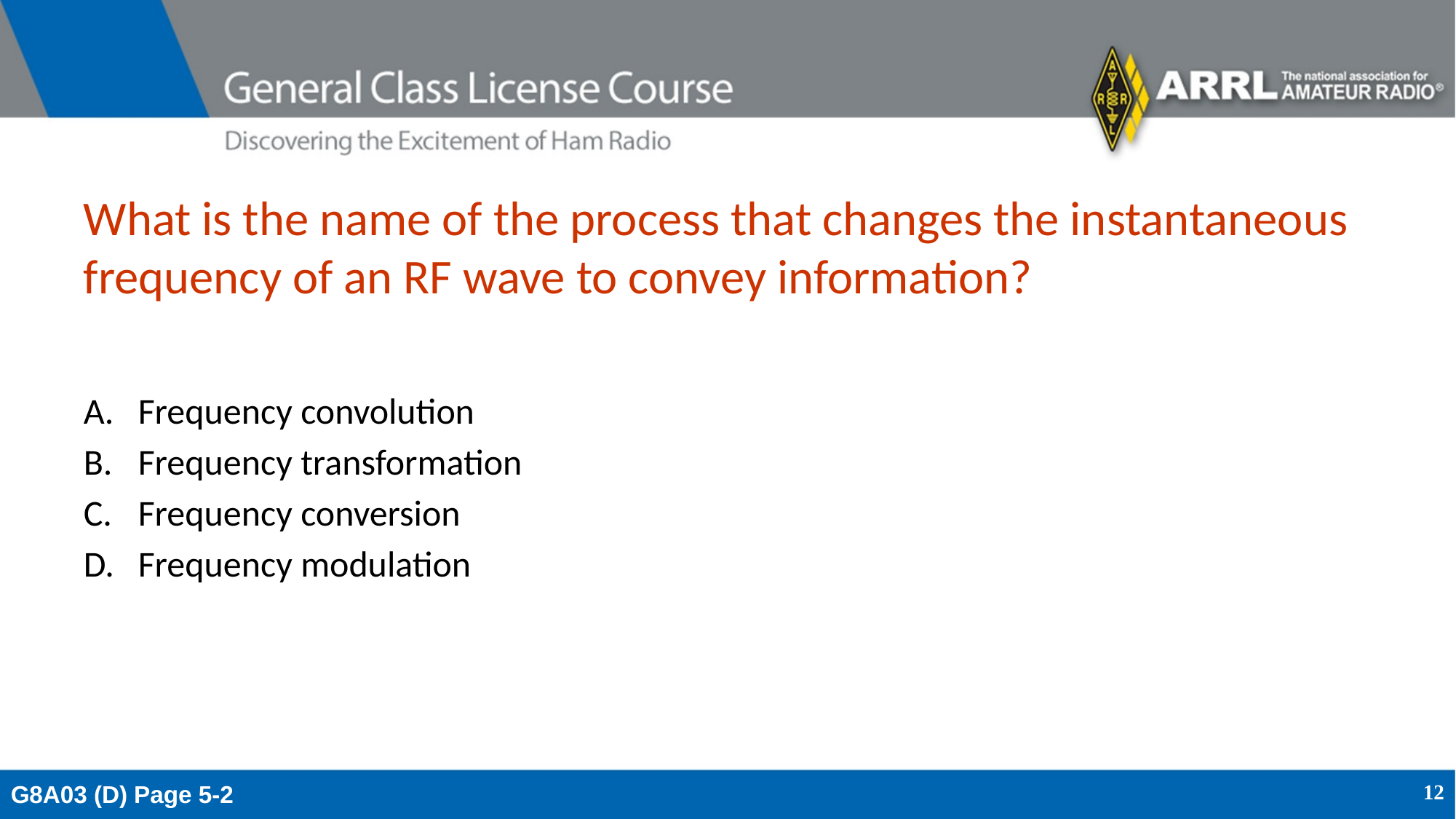

# What is the name of the process that changes the instantaneous frequency of an RF wave to convey information?
Frequency convolution
Frequency transformation
Frequency conversion
Frequency modulation
G8A03 (D) Page 5-2
12